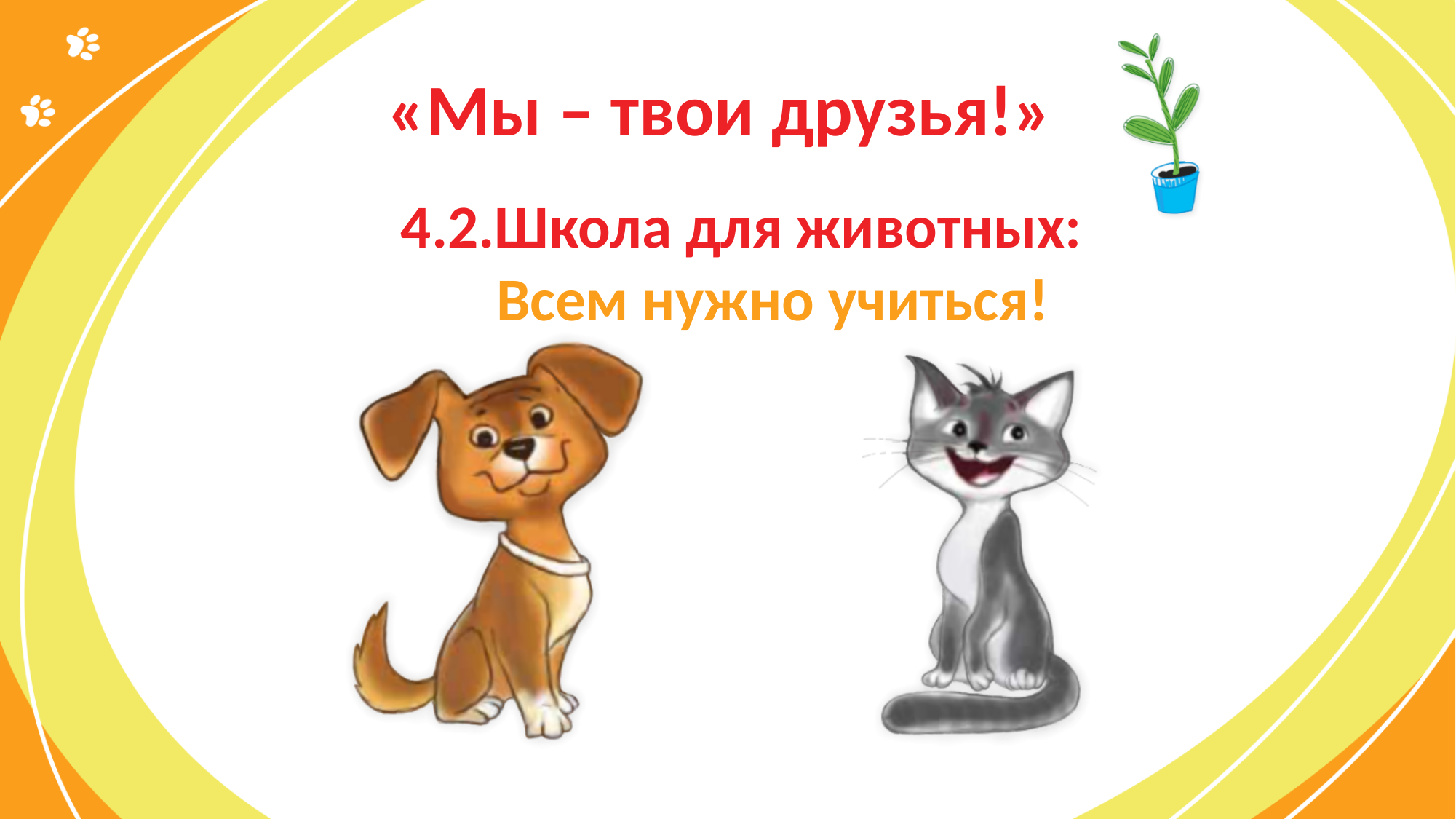

# «Мы – твои друзья!»
4.2.Школа для животных:
       Всем нужно учиться!